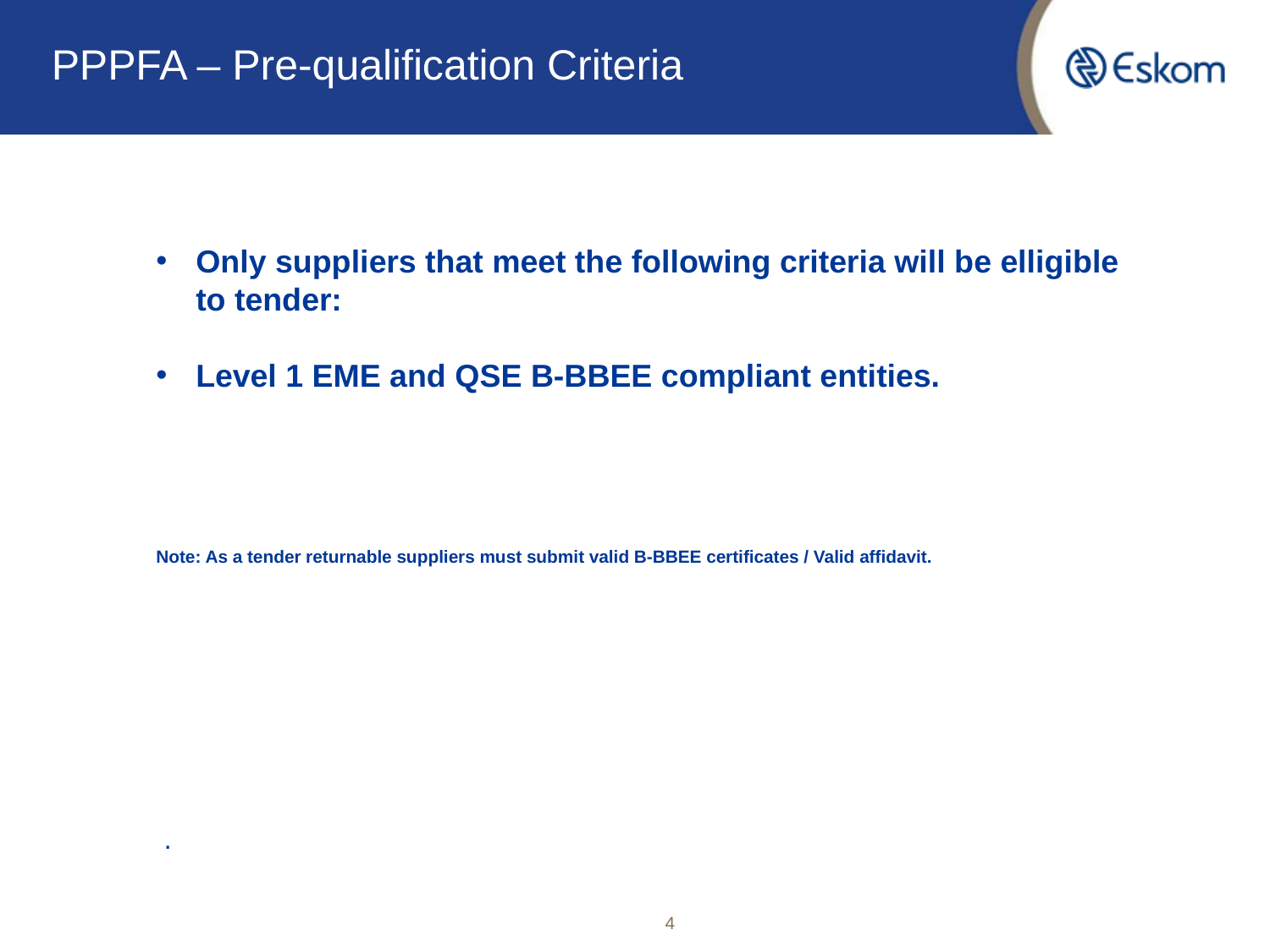

# PPPFA – Pre-qualification Criteria

Only suppliers that meet the following criteria will be elligible to tender:

Level 1 EME and QSE B-BBEE compliant entities.

Note: As a tender returnable suppliers must submit valid B-BBEE certificates / Valid affidavit.

 .
4